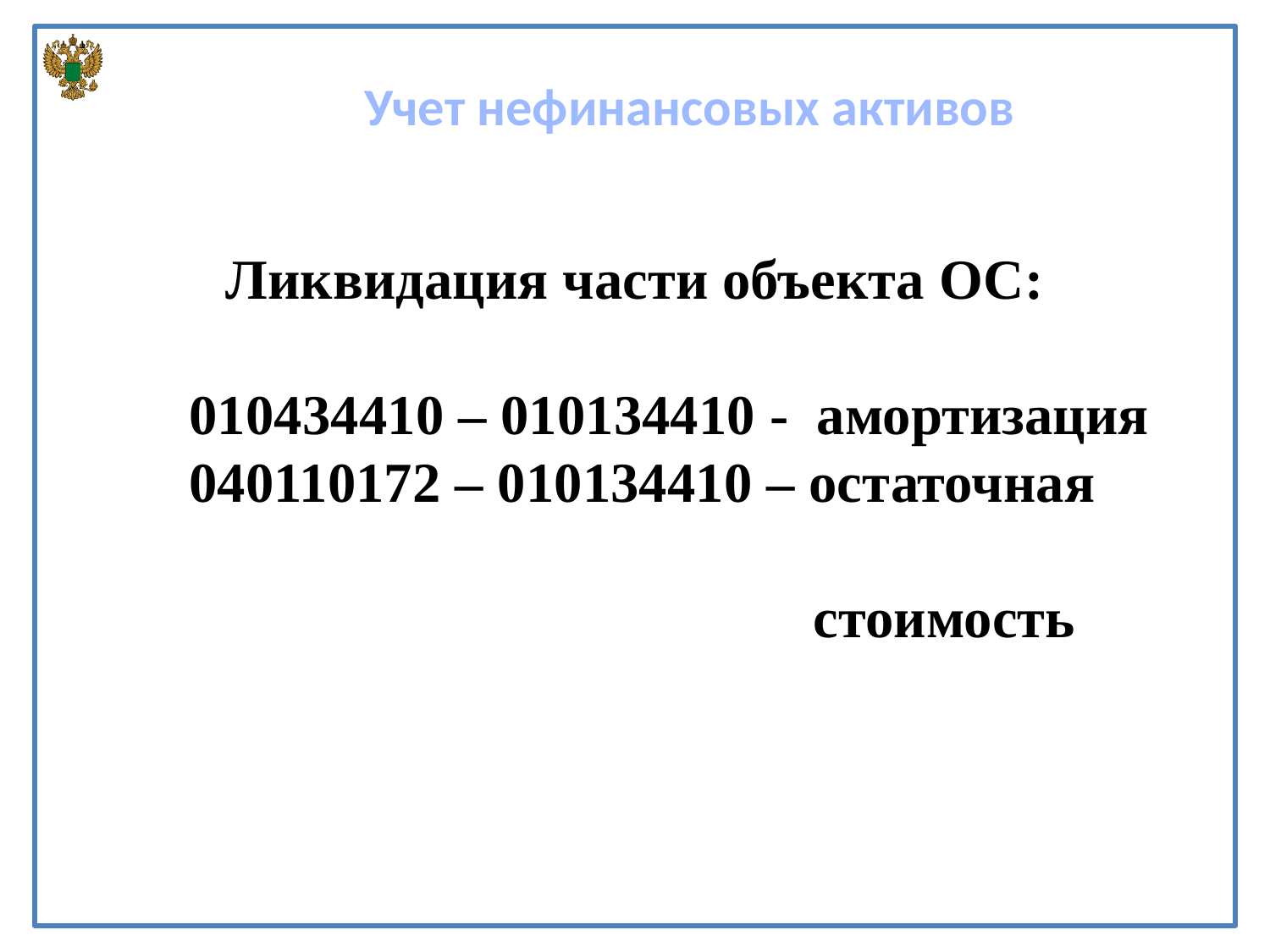

Учет нефинансовых активов

Ликвидация части объекта ОС:

          010434410 – 010134410 -  амортизация
          040110172 – 010134410 – остаточная
                                                      стоимость